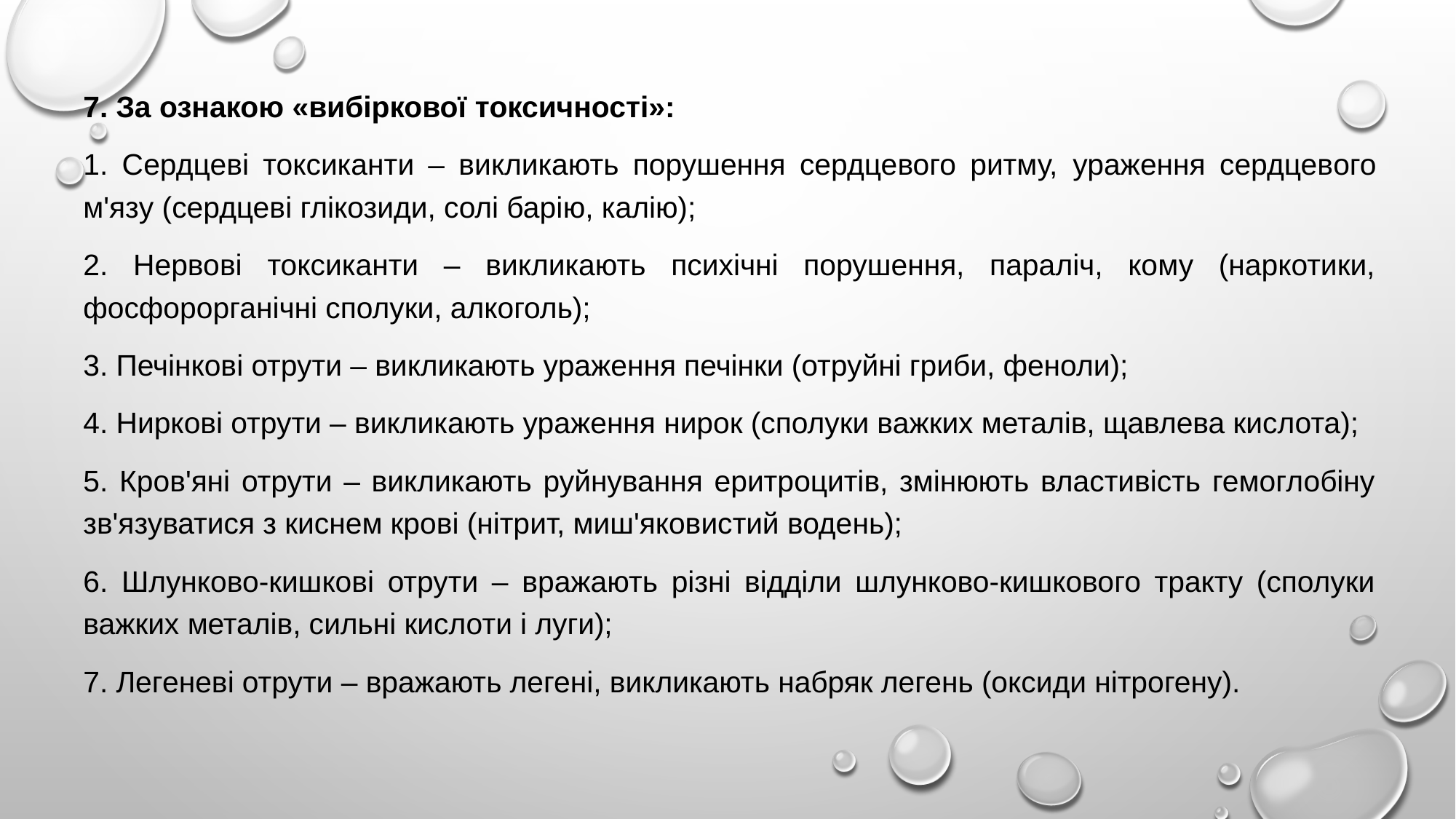

7. За ознакою «вибіркової токсичності»:
1. Сердцеві токсиканти – викликають порушення сердцевого ритму, ураження сердцевого м'язу (сердцеві глікозиди, солі барію, калію);
2. Нервові токсиканти – викликають психічні порушення, параліч, кому (наркотики, фосфорорганічні сполуки, алкоголь);
3. Печінкові отрути – викликають ураження печінки (отруйні гриби, феноли);
4. Ниркові отрути – викликають ураження нирок (сполуки важких металів, щавлева кислота);
5. Кров'яні отрути – викликають руйнування еритроцитів, змінюють властивість гемоглобіну зв'язуватися з киснем крові (нітрит, миш'яковистий водень);
6. Шлунково-кишкові отрути – вражають різні відділи шлунково-кишкового тракту (сполуки важких металів, сильні кислоти і луги);
7. Легеневі отрути – вражають легені, викликають набряк легень (оксиди нітрогену).